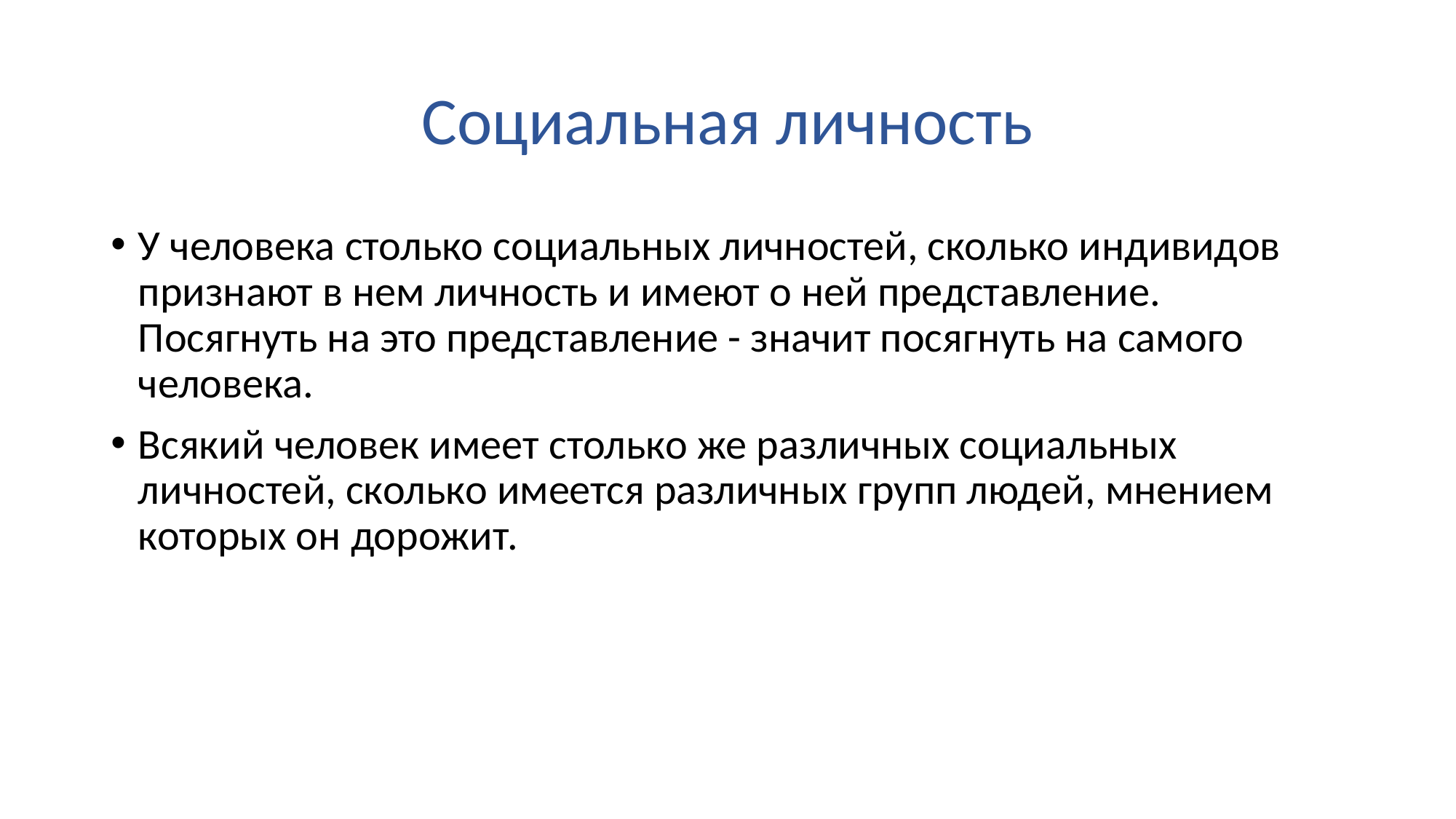

# Социальная личность
У человека столько социальных личностей, сколько индивидов признают в нем личность и имеют о ней представление. Посягнуть на это представление - значит посягнуть на самого человека.
Всякий человек имеет столько же различных социальных личностей, сколько имеется различных групп людей, мнением которых он дорожит.